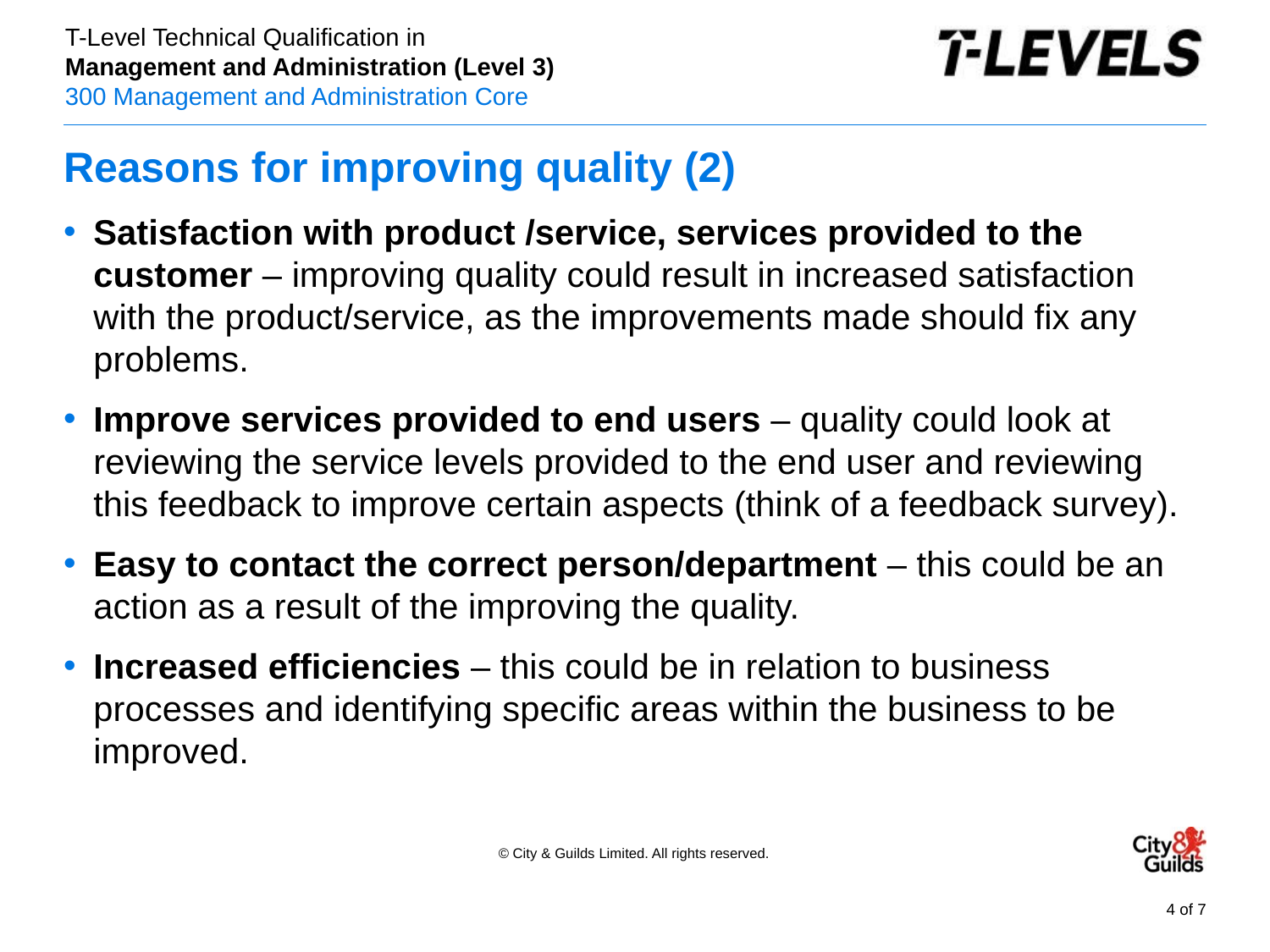

# Reasons for improving quality (2)
Satisfaction with product /service, services provided to the customer – improving quality could result in increased satisfaction with the product/service, as the improvements made should fix any problems.
Improve services provided to end users – quality could look at reviewing the service levels provided to the end user and reviewing this feedback to improve certain aspects (think of a feedback survey).
Easy to contact the correct person/department – this could be an action as a result of the improving the quality.
Increased efficiencies – this could be in relation to business processes and identifying specific areas within the business to be improved.